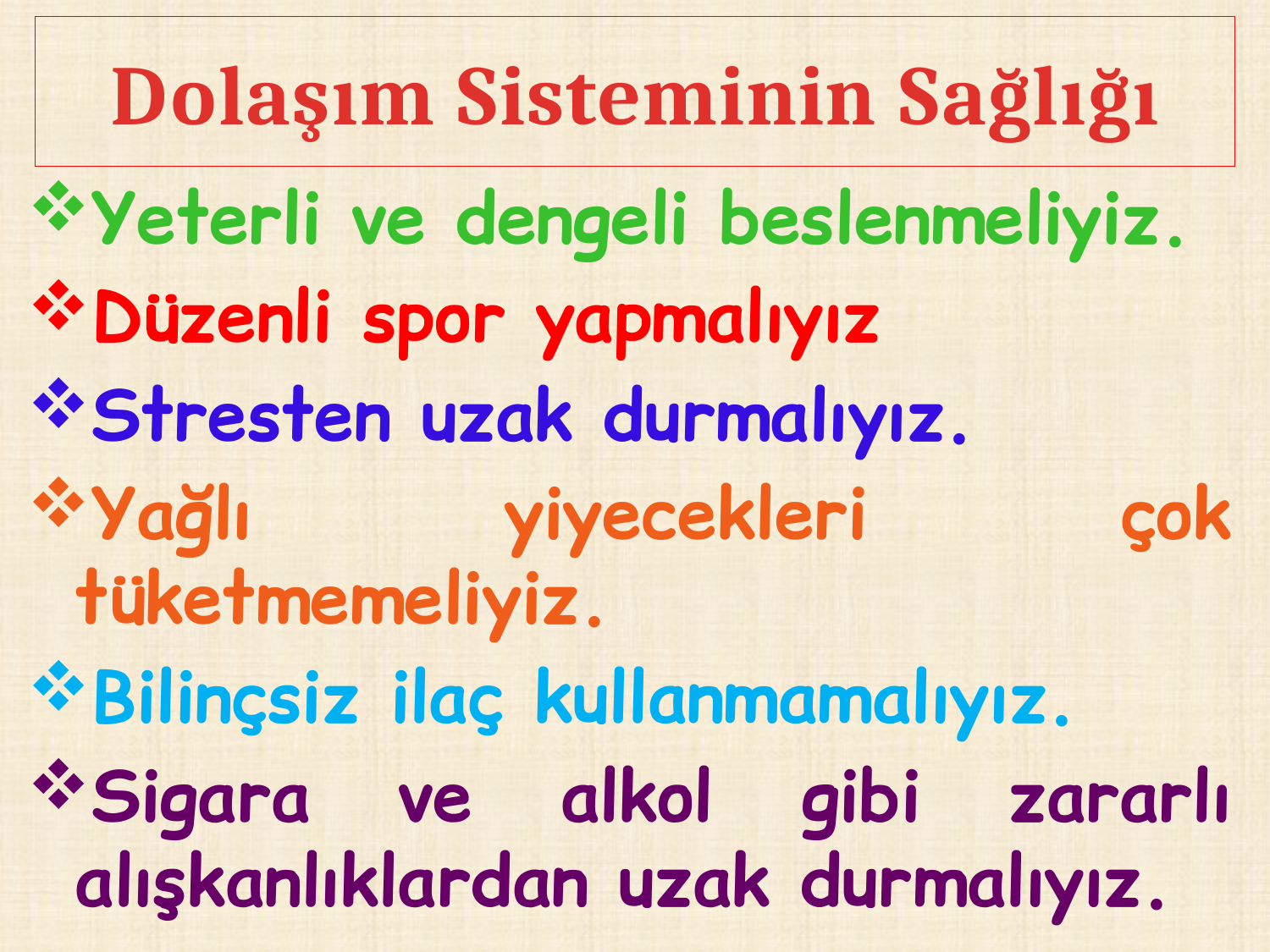

# Dolaşım Sisteminin Sağlığı
Yeterli ve dengeli beslenmeliyiz.
Düzenli spor yapmalıyız
Stresten uzak durmalıyız.
Yağlı yiyecekleri çok tüketmemeliyiz.
Bilinçsiz ilaç kullanmamalıyız.
Sigara ve alkol gibi zararlı alışkanlıklardan uzak durmalıyız.